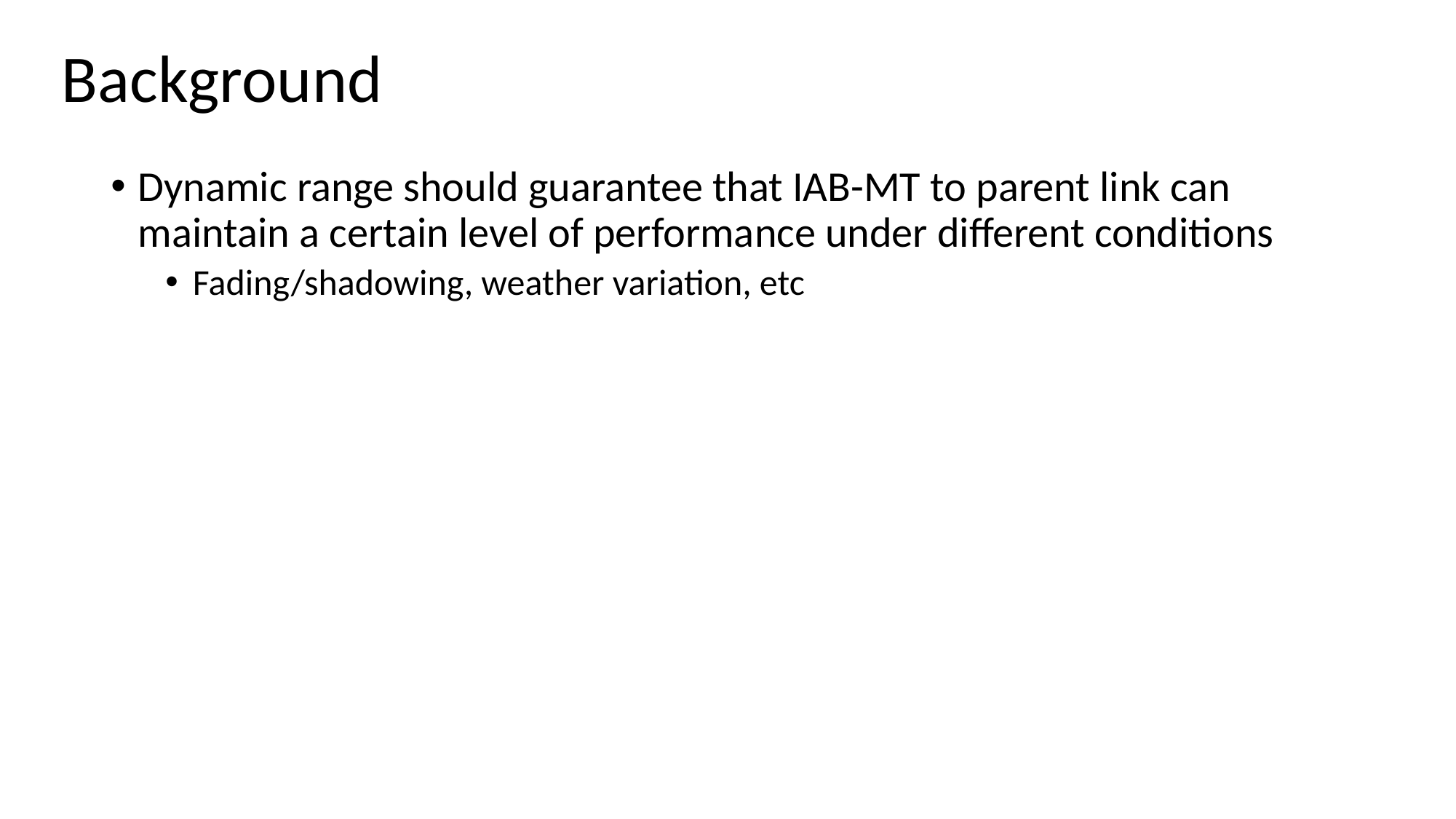

# Background
Dynamic range should guarantee that IAB-MT to parent link can maintain a certain level of performance under different conditions
Fading/shadowing, weather variation, etc